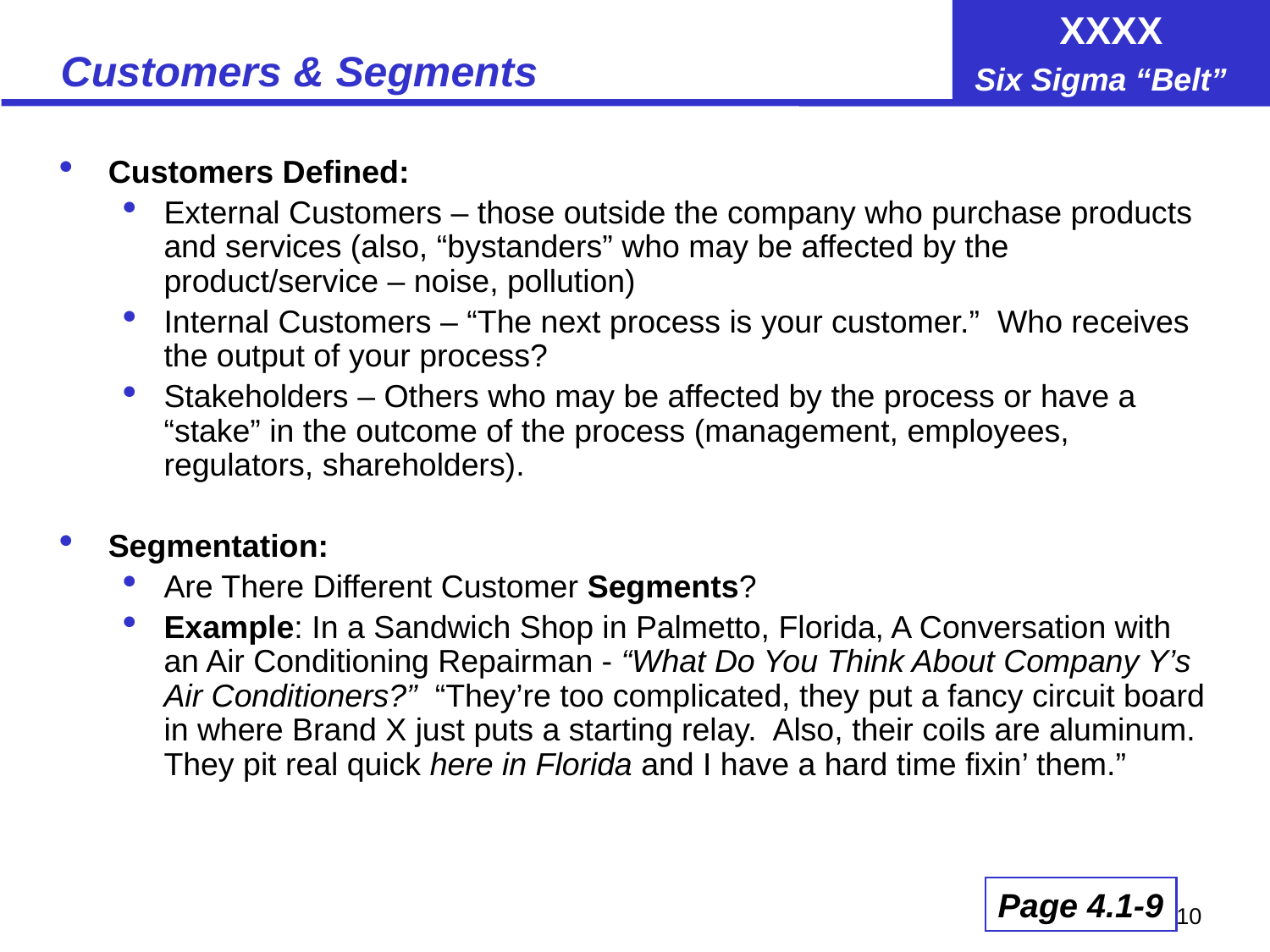

# Customers & Segments
Customers Defined:
External Customers – those outside the company who purchase products and services (also, “bystanders” who may be affected by the product/service – noise, pollution)
Internal Customers – “The next process is your customer.”  Who receives the output of your process?
Stakeholders – Others who may be affected by the process or have a “stake” in the outcome of the process (management, employees, regulators, shareholders).

Segmentation:
Are There Different Customer Segments?
Example: In a Sandwich Shop in Palmetto, Florida, A Conversation with an Air Conditioning Repairman - “What Do You Think About Company Y’s Air Conditioners?”  “They’re too complicated, they put a fancy circuit board in where Brand X just puts a starting relay.  Also, their coils are aluminum.  They pit real quick here in Florida and I have a hard time fixin’ them.”
Page 4.1-9